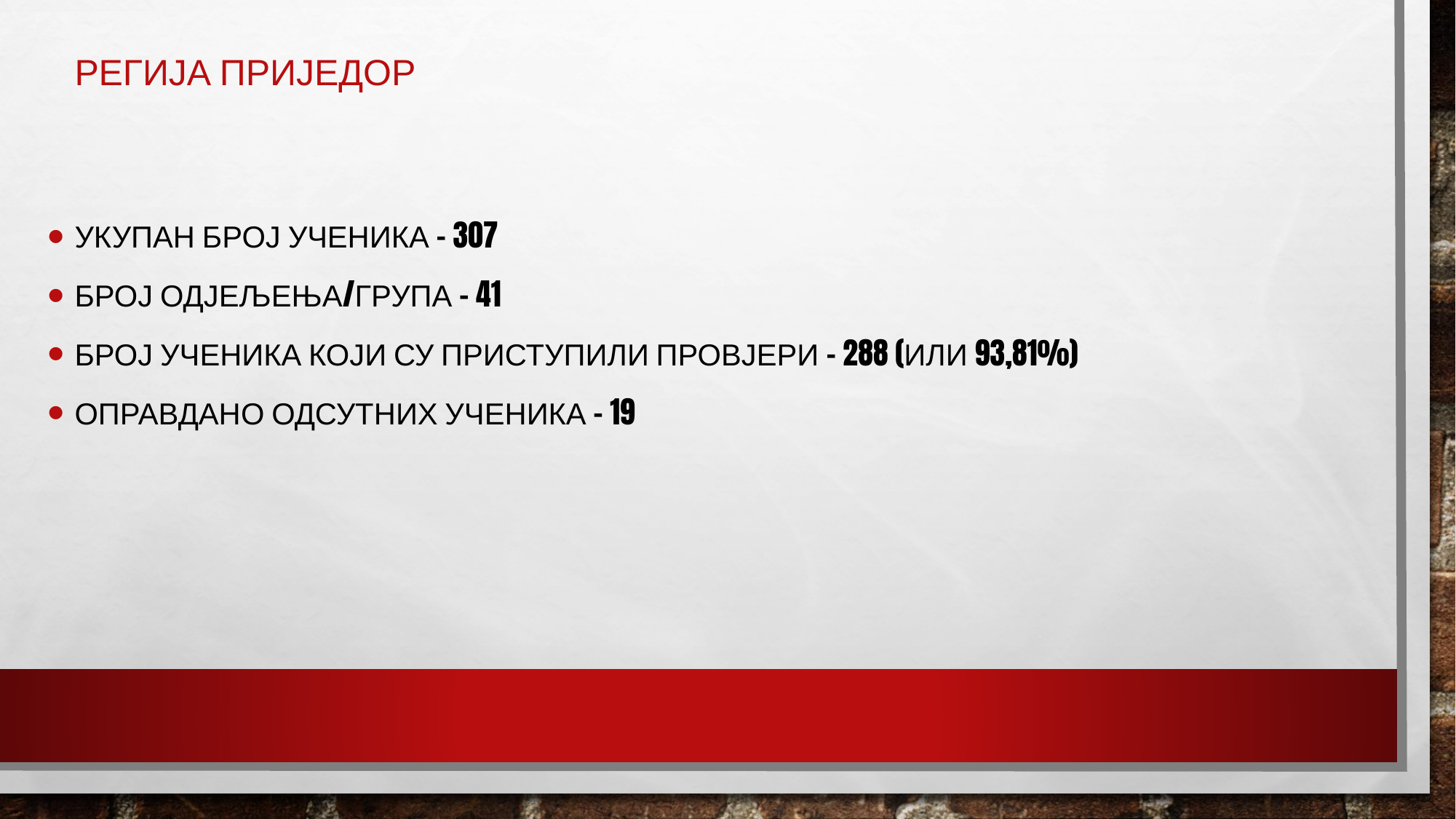

# РЕГИЈА ПРИЈЕДОР
УКУПАН БРОЈ УЧЕНИКА – 307
БРОЈ ОДЈЕЉЕЊА/ГРУПА - 41
БРОЈ УЧЕНИКА КОЈИ СУ ПРИСТУПИЛИ ПРОВЈЕРИ – 288 (ИЛИ 93,81%)
ОПРАВДАНО ОДСУТНИХ УЧЕНИКА – 19